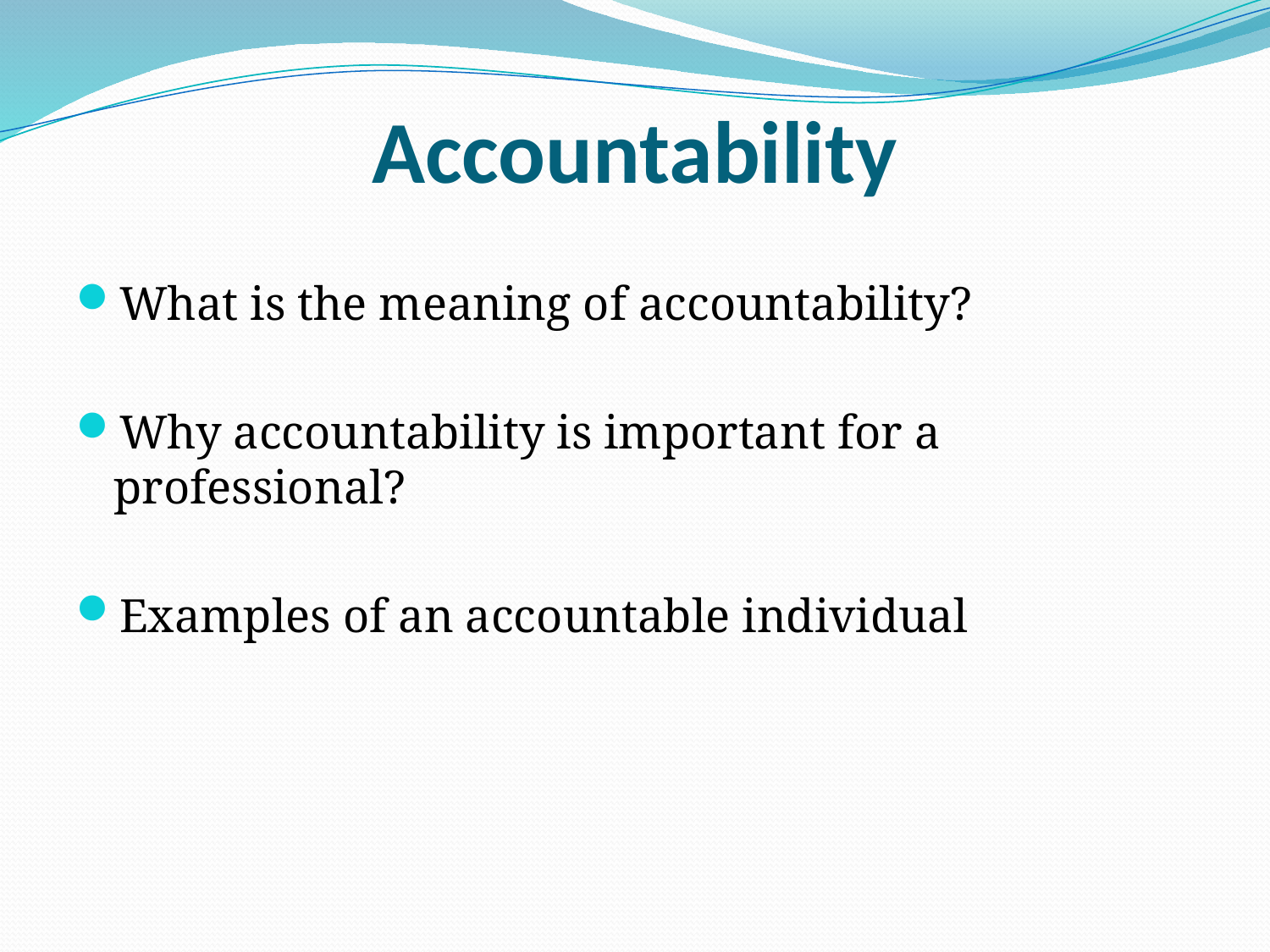

# Accountability
What is the meaning of accountability?

Why accountability is important for a professional?

Examples of an accountable individual